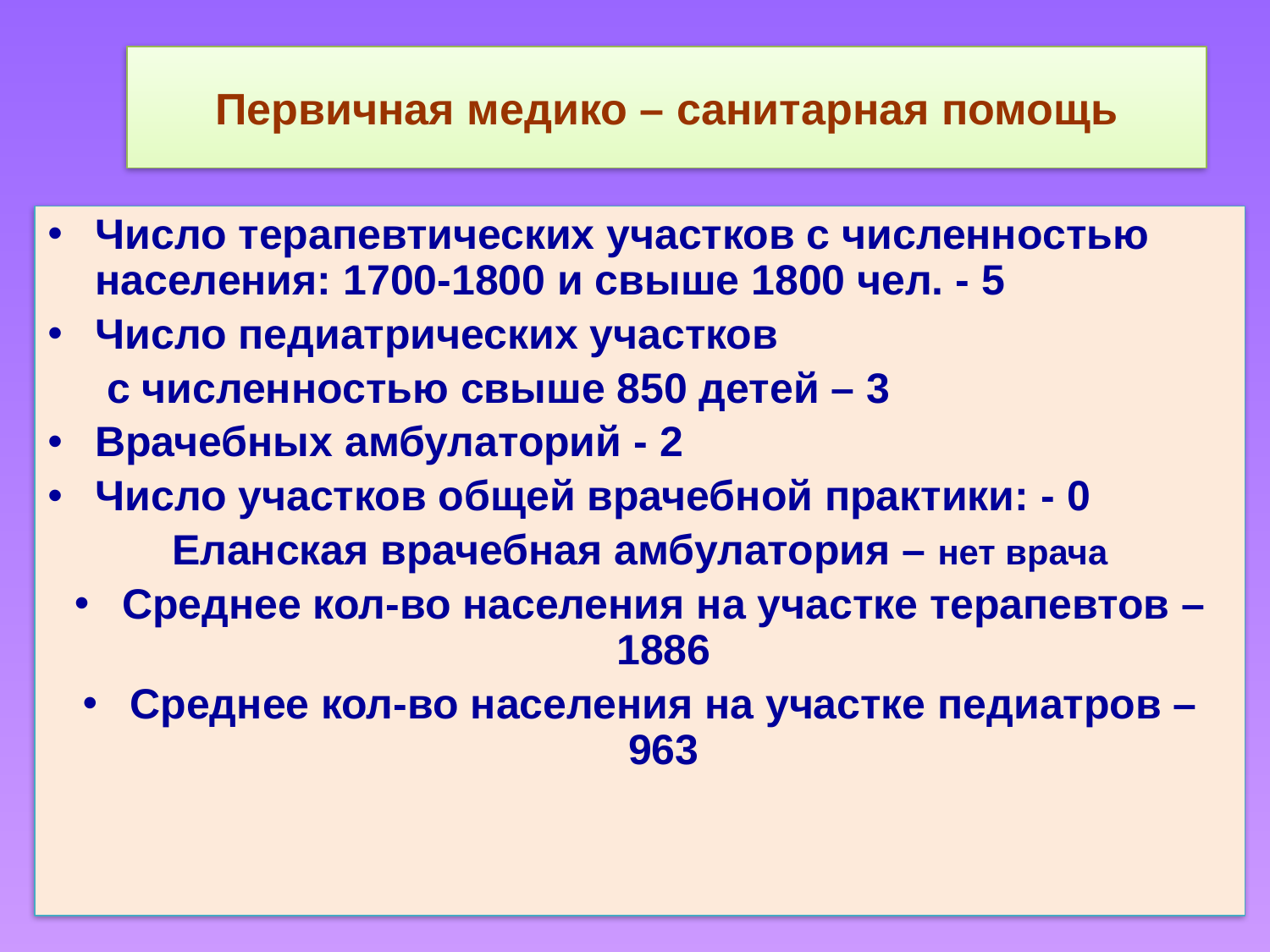

# Первичная медико – санитарная помощь
Число терапевтических участков с численностью населения: 1700-1800 и свыше 1800 чел. - 5
Число педиатрических участков
     с численностью свыше 850 детей – 3
Врачебных амбулаторий - 2
Число участков общей врачебной практики: - 0
Еланская врачебная амбулатория – нет врача
Среднее кол-во населения на участке терапевтов – 1886
Среднее кол-во населения на участке педиатров – 963